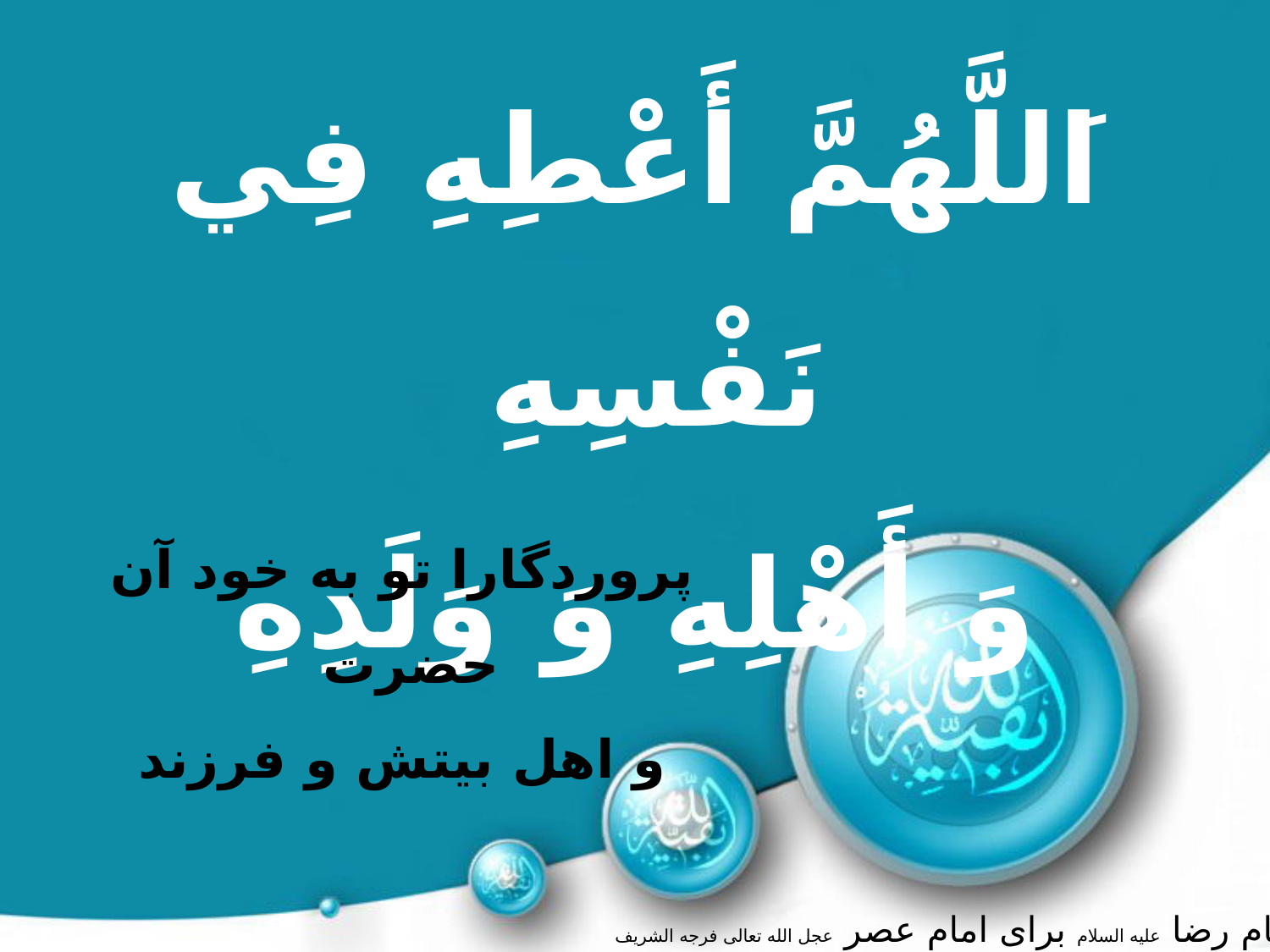

اَللَّهُمَّ أَعْطِهِ فِي نَفْسِهِ
وَ أَهْلِهِ وَ وَلَدِهِ
پروردگارا تو به خود آن حضرت
و اهل بيتش و فرزند